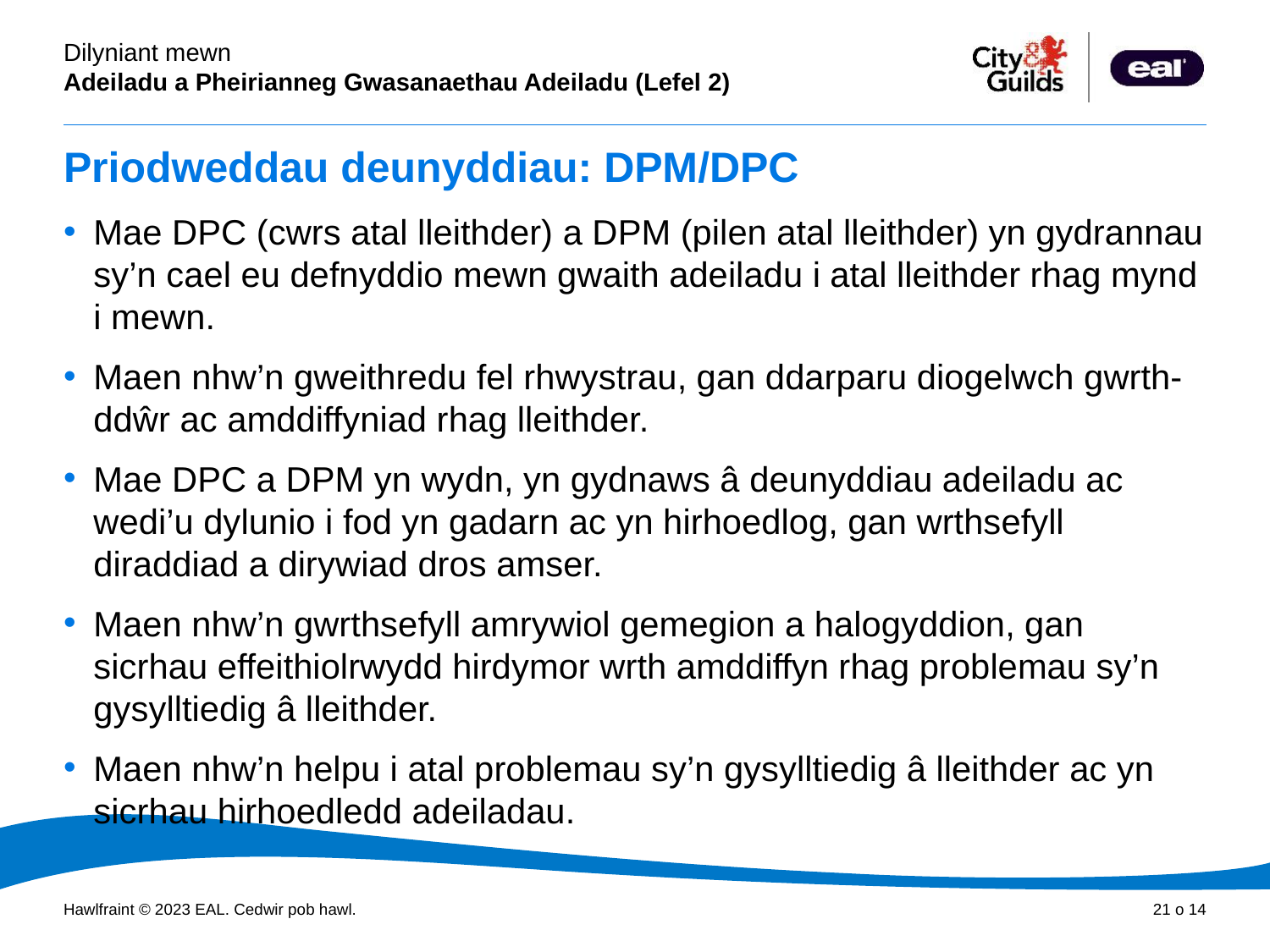

# Priodweddau deunyddiau: DPM/DPC
Mae DPC (cwrs atal lleithder) a DPM (pilen atal lleithder) yn gydrannau sy’n cael eu defnyddio mewn gwaith adeiladu i atal lleithder rhag mynd i mewn.
Maen nhw’n gweithredu fel rhwystrau, gan ddarparu diogelwch gwrth-ddŵr ac amddiffyniad rhag lleithder.
Mae DPC a DPM yn wydn, yn gydnaws â deunyddiau adeiladu ac wedi’u dylunio i fod yn gadarn ac yn hirhoedlog, gan wrthsefyll diraddiad a dirywiad dros amser.
Maen nhw’n gwrthsefyll amrywiol gemegion a halogyddion, gan sicrhau effeithiolrwydd hirdymor wrth amddiffyn rhag problemau sy’n gysylltiedig â lleithder.
Maen nhw’n helpu i atal problemau sy’n gysylltiedig â lleithder ac yn sicrhau hirhoedledd adeiladau.